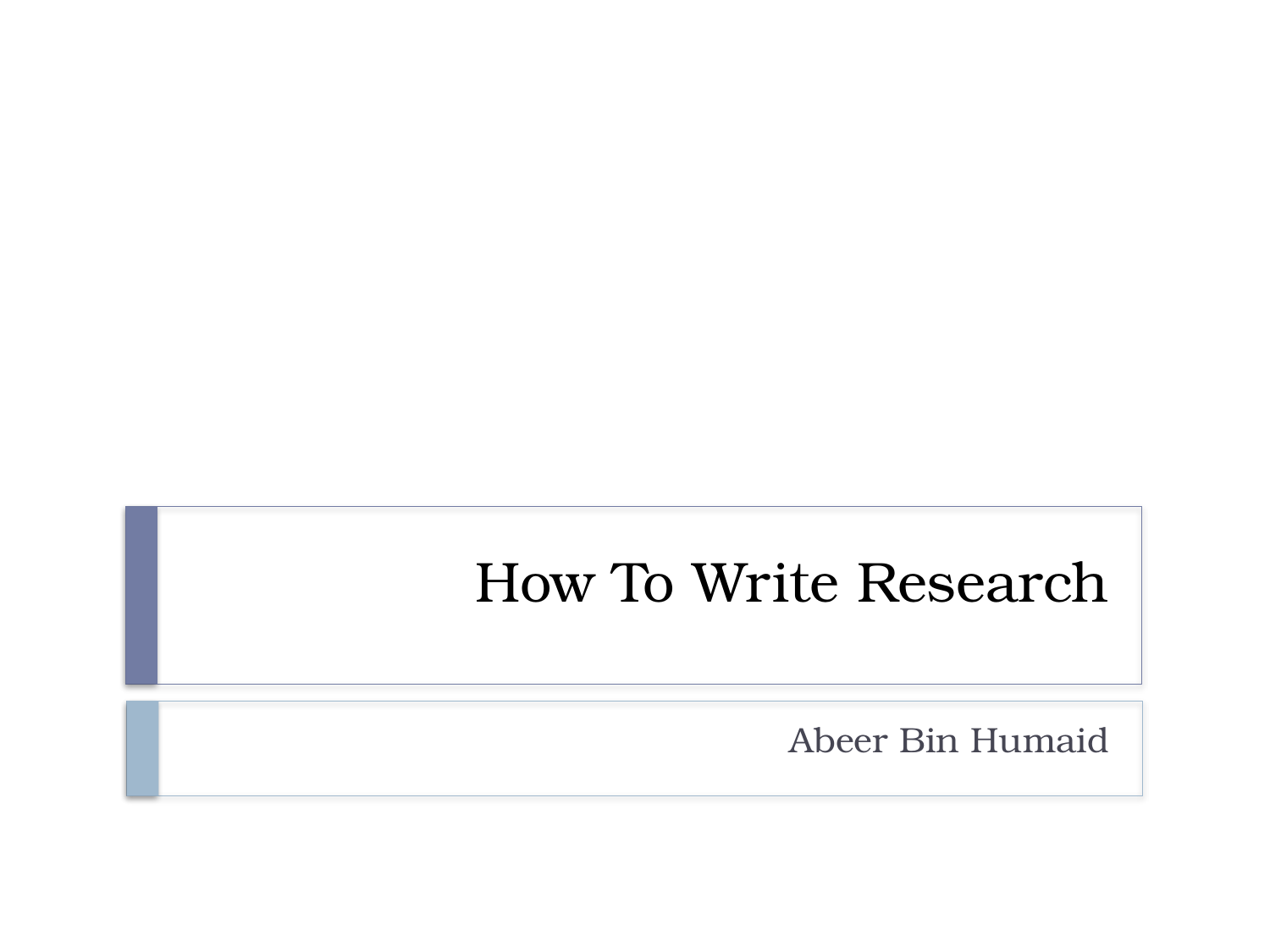

# How To Write Research
Abeer Bin Humaid